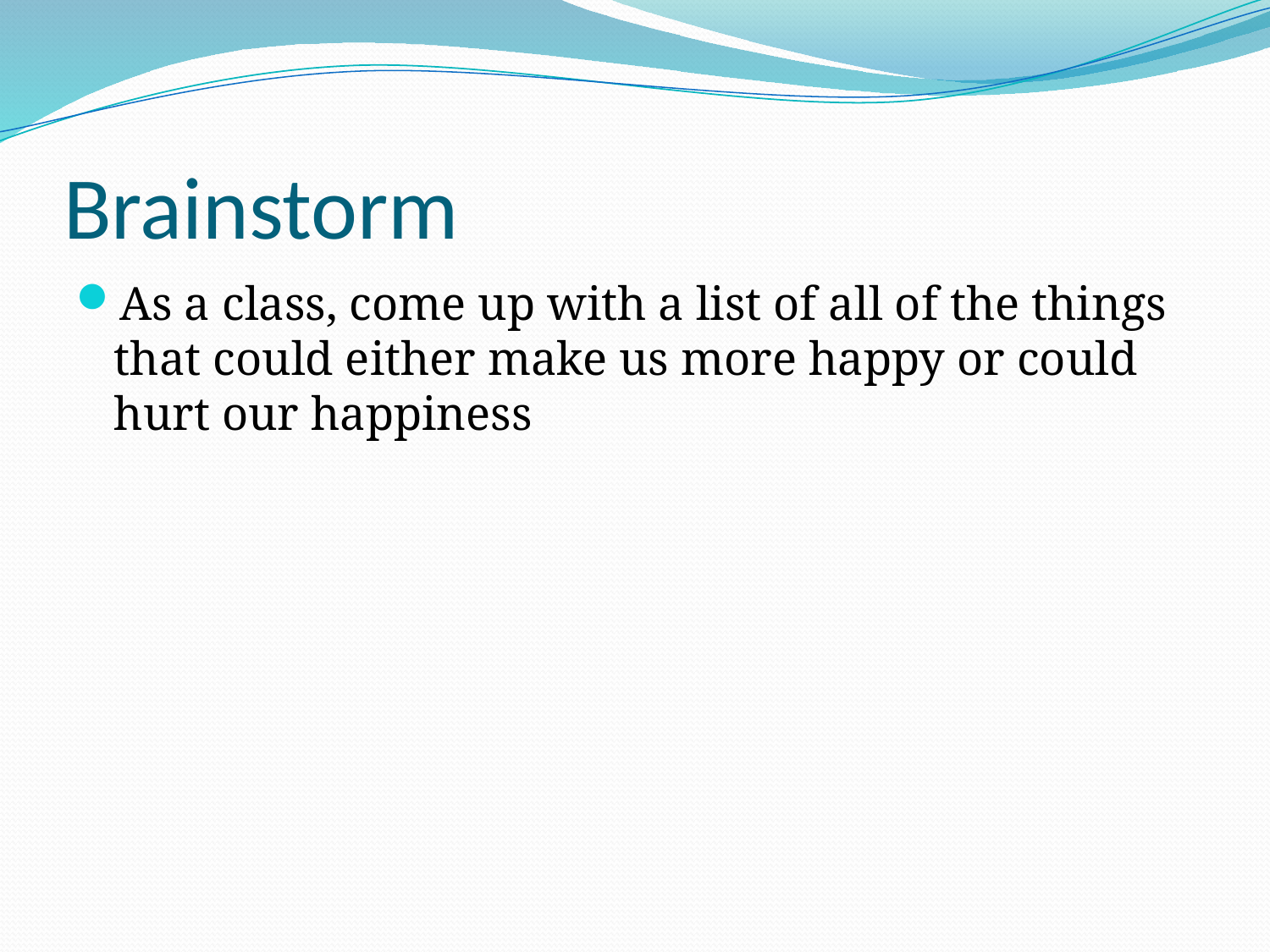

# Brainstorm
As a class, come up with a list of all of the things that could either make us more happy or could hurt our happiness